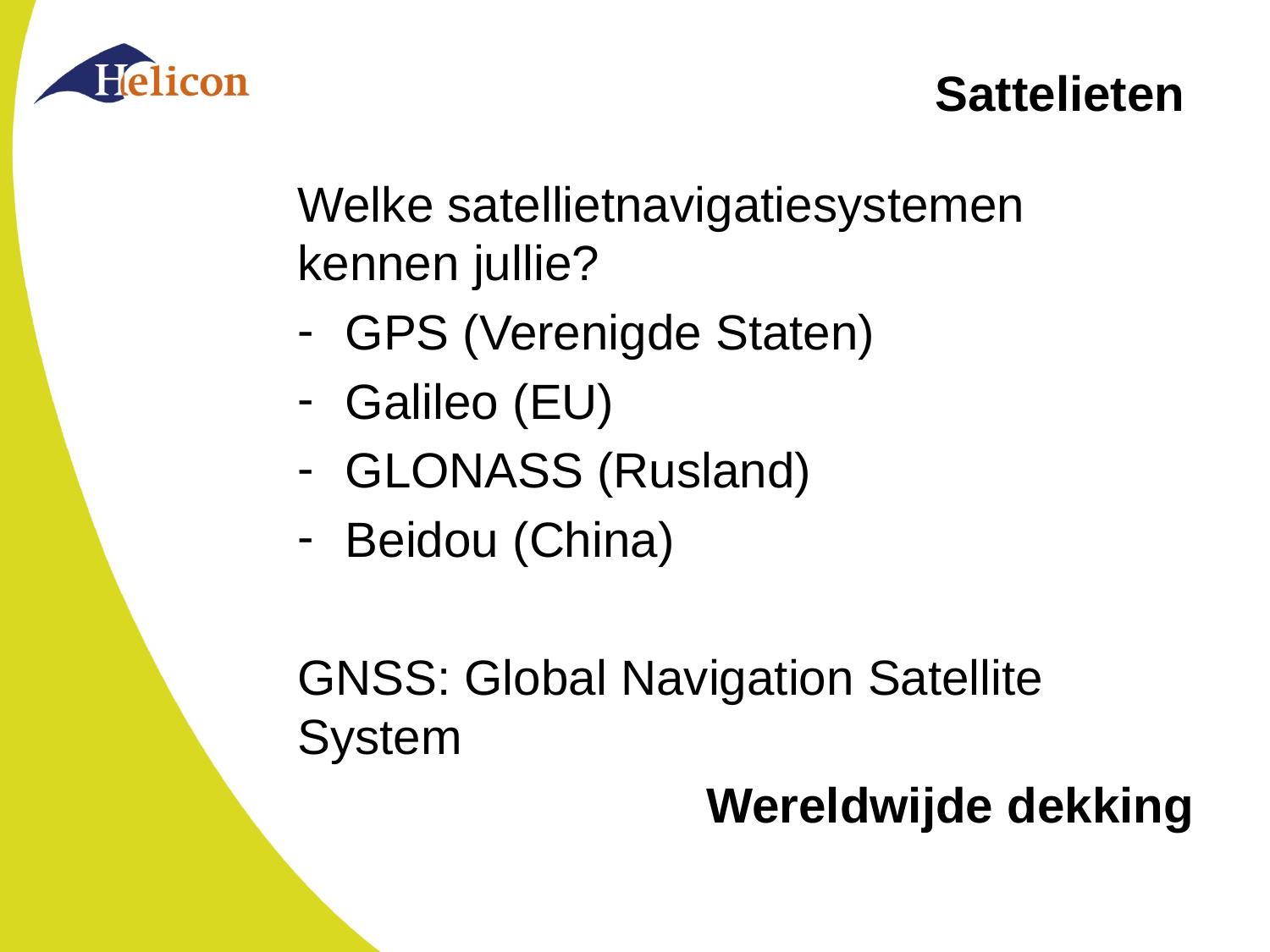

# Sattelieten
Welke satellietnavigatiesystemen kennen jullie?
GPS (Verenigde Staten)
Galileo (EU)
GLONASS (Rusland)
Beidou (China)

GNSS: Global Navigation Satellite System
Wereldwijde dekking